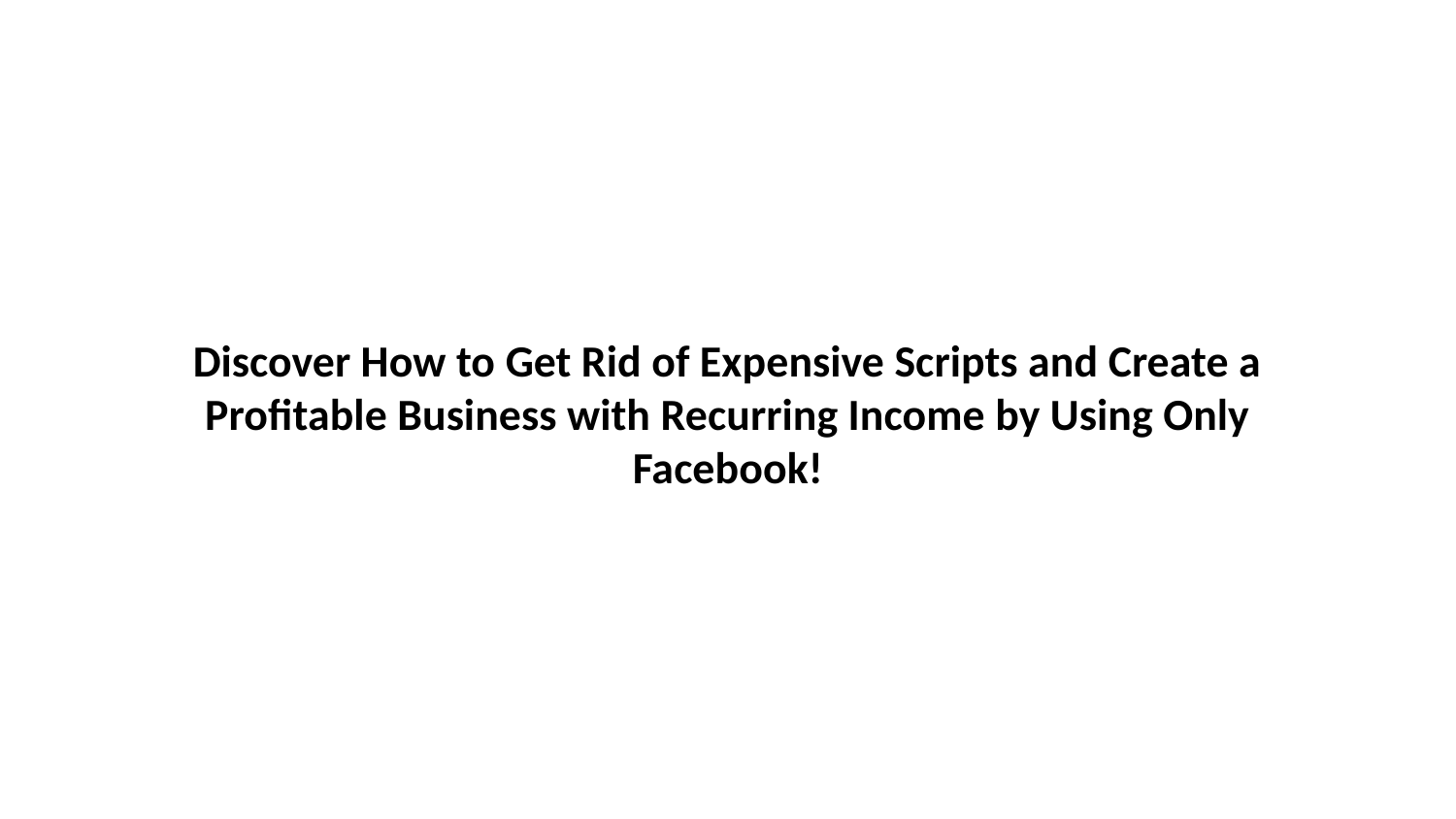

# Discover How to Get Rid of Expensive Scripts and Create a Profitable Business with Recurring Income by Using Only Facebook!